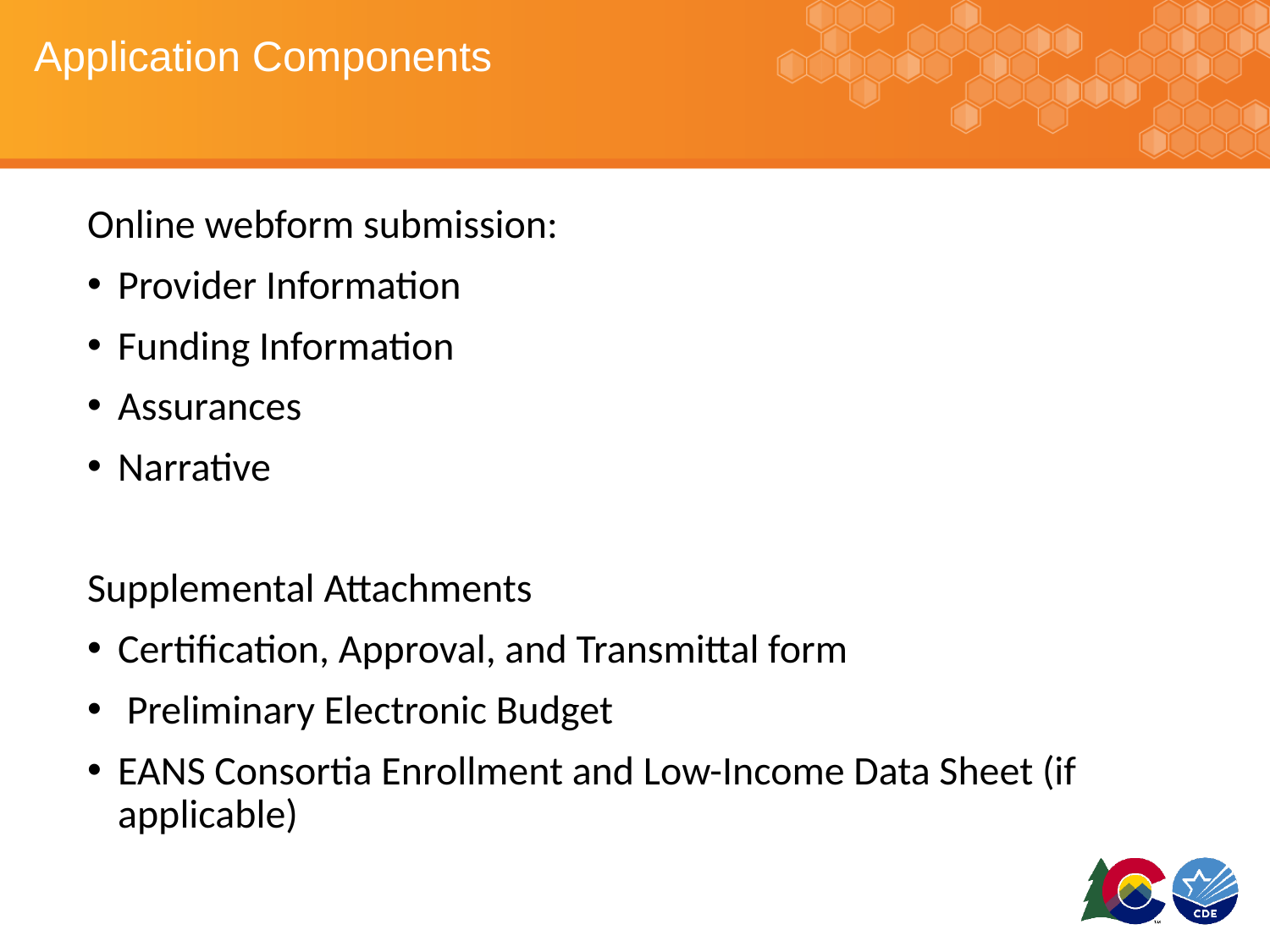

# Application Components
Online webform submission:
Provider Information
Funding Information
Assurances
Narrative

Supplemental Attachments
Certification, Approval, and Transmittal form
 Preliminary Electronic Budget
EANS Consortia Enrollment and Low-Income Data Sheet (if applicable)